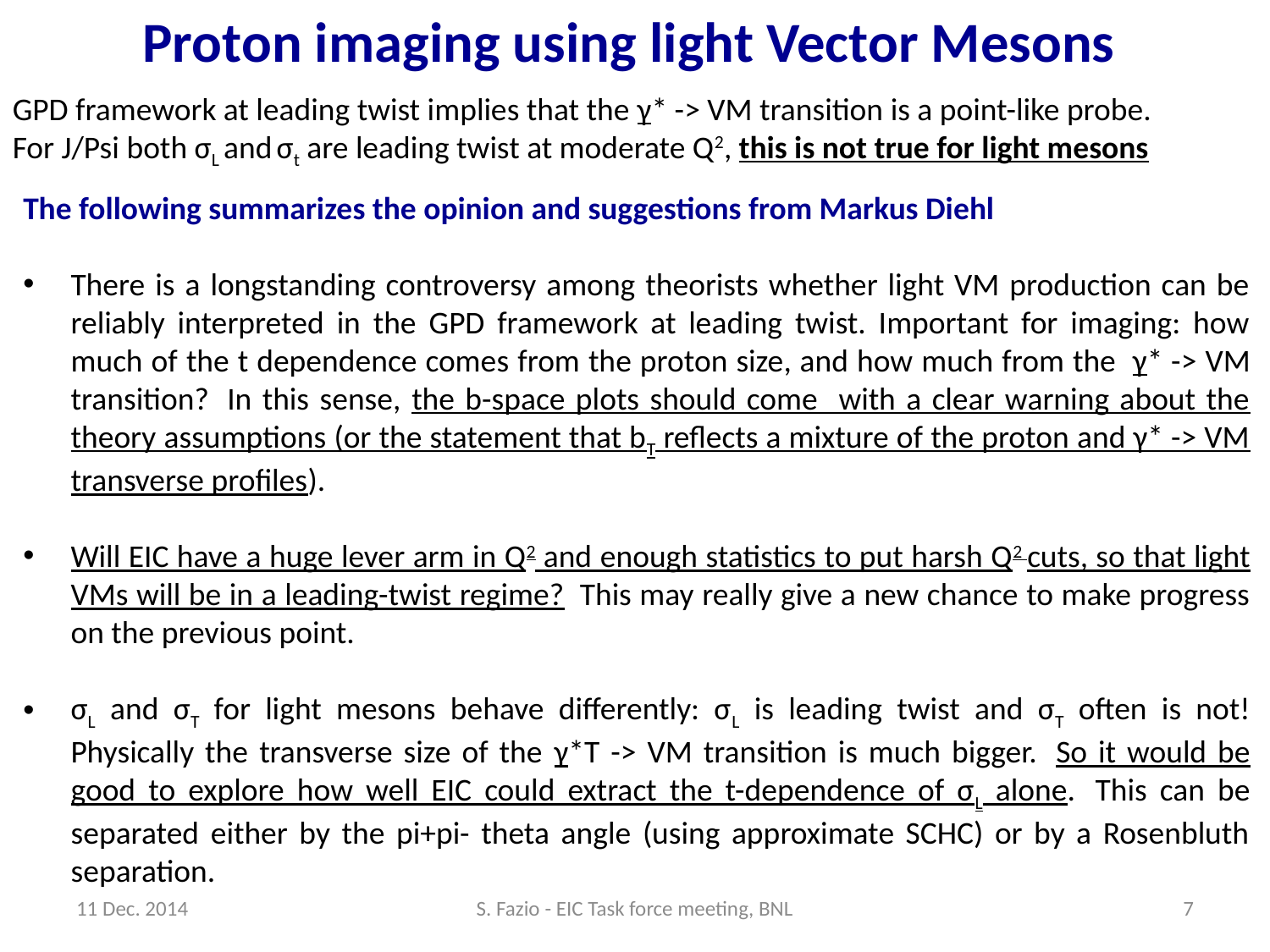

Proton imaging using light Vector Mesons
GPD framework at leading twist implies that the γ* -> VM transition is a point-like probe.
For J/Psi both σL and σt are leading twist at moderate Q2, this is not true for light mesons
The following summarizes the opinion and suggestions from Markus Diehl

There is a longstanding controversy among theorists whether light VM production can be reliably interpreted in the GPD framework at leading twist. Important for imaging: how much of the t dependence comes from the proton size, and how much from the  γ* -> VM transition?  In this sense, the b-space plots should come  with a clear warning about the theory assumptions (or the statement that bT reflects a mixture of the proton and γ* -> VM transverse profiles).

Will EIC have a huge lever arm in Q2 and enough statistics to put harsh Q2 cuts, so that light VMs will be in a leading-twist regime?  This may really give a new chance to make progress on the previous point.

σL and σT for light mesons behave differently: σL is leading twist and σT often is not! Physically the transverse size of the γ*T -> VM transition is much bigger.  So it would be good to explore how well EIC could extract the t-dependence of σL alone.  This can be separated either by the pi+pi- theta angle (using approximate SCHC) or by a Rosenbluth separation.
11 Dec. 2014
S. Fazio - EIC Task force meeting, BNL
7